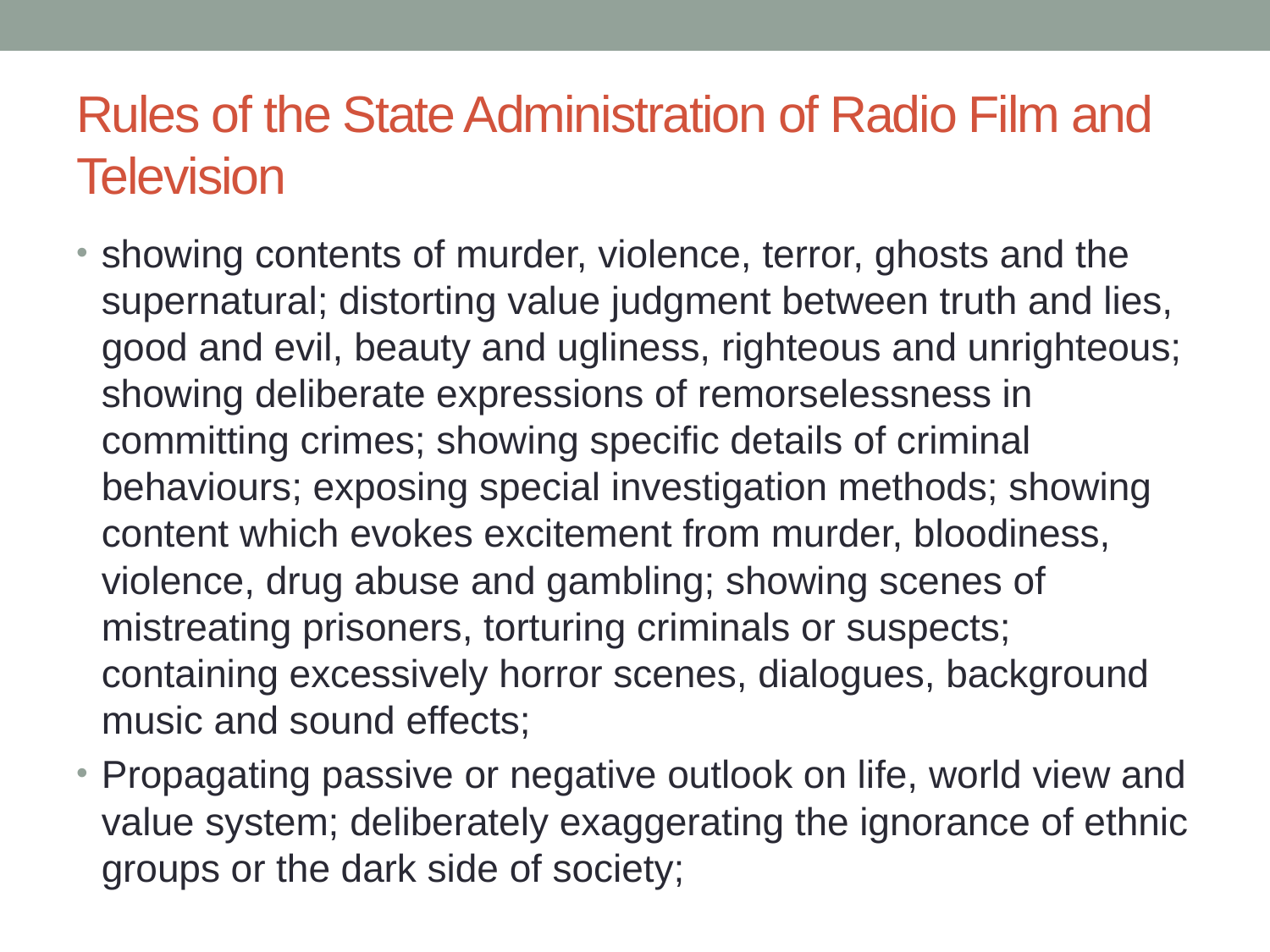

# Rules of the State Administration of Radio Film and Television
showing contents of murder, violence, terror, ghosts and the supernatural; distorting value judgment between truth and lies, good and evil, beauty and ugliness, righteous and unrighteous; showing deliberate expressions of remorselessness in committing crimes; showing specific details of criminal behaviours; exposing special investigation methods; showing content which evokes excitement from murder, bloodiness, violence, drug abuse and gambling; showing scenes of mistreating prisoners, torturing criminals or suspects; containing excessively horror scenes, dialogues, background music and sound effects;
Propagating passive or negative outlook on life, world view and value system; deliberately exaggerating the ignorance of ethnic groups or the dark side of society;